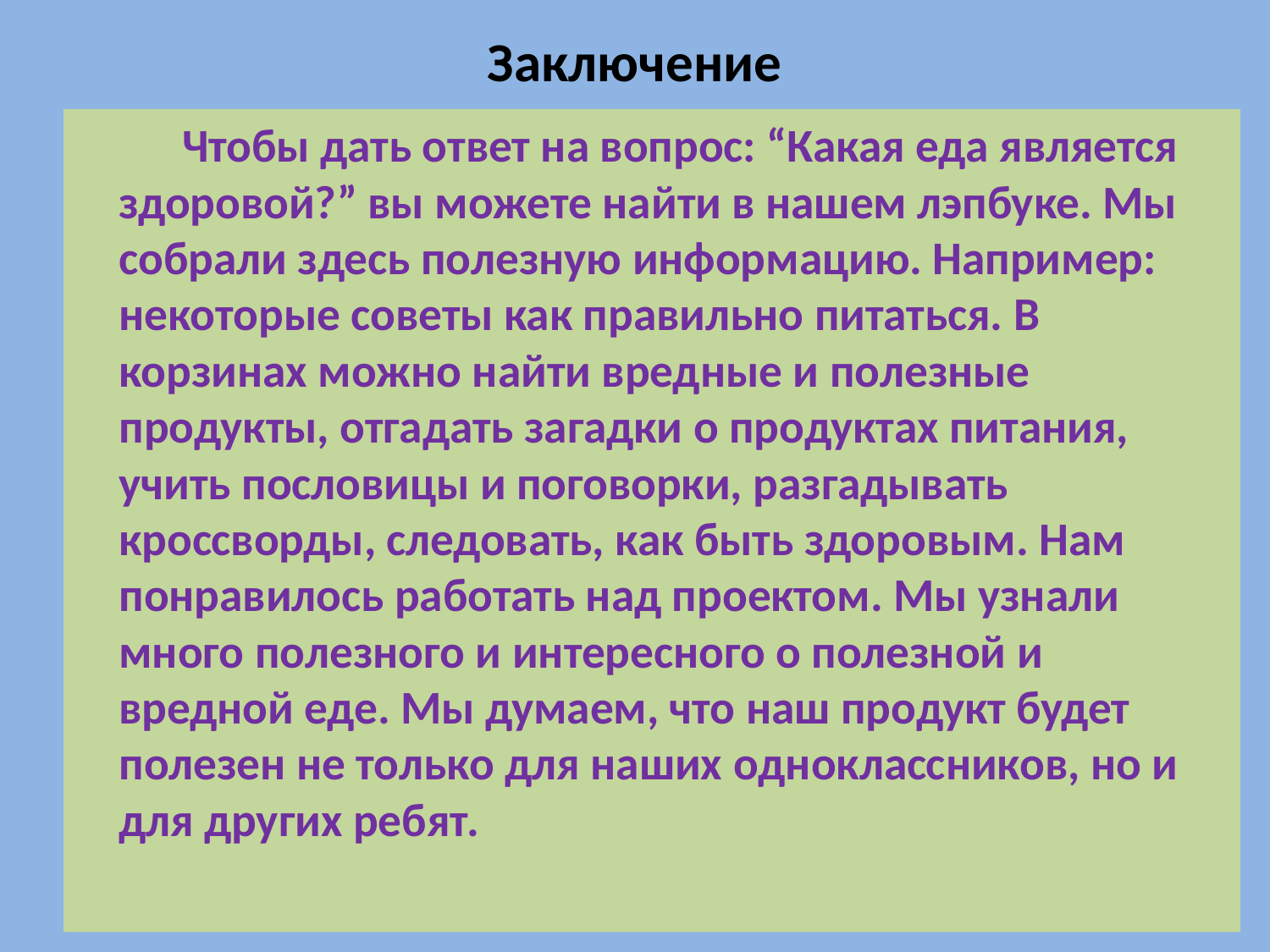

# Заключение
          Чтобы дать ответ на вопрос: “Какая еда является здоровой?” вы можете найти в нашем лэпбуке. Мы собрали здесь полезную информацию. Например: некоторые советы как правильно питаться. В корзинах можно найти вредные и полезные продукты, отгадать загадки о продуктах питания, учить пословицы и поговорки, разгадывать кроссворды, следовать, как быть здоровым. Нам понравилось работать над проектом. Мы узнали много полезного и интересного о полезной и вредной еде. Мы думаем, что наш продукт будет полезен не только для наших одноклассников, но и для других ребят.